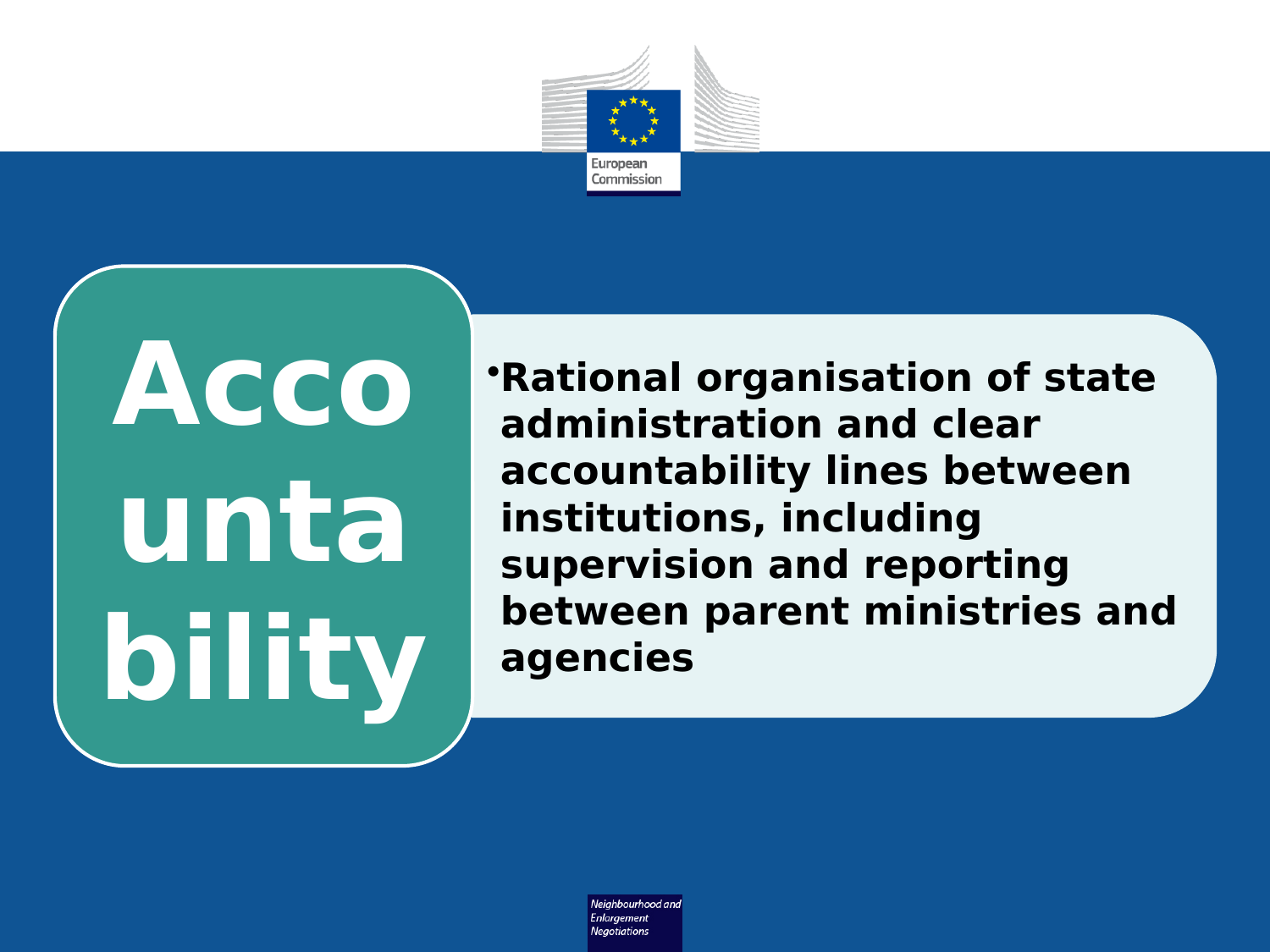

# Key Principles impacting twinning projects
Rational organisation of state administration and clear accountability lines between institutions, including supervision and reporting between parent ministries and agencies
Accountability